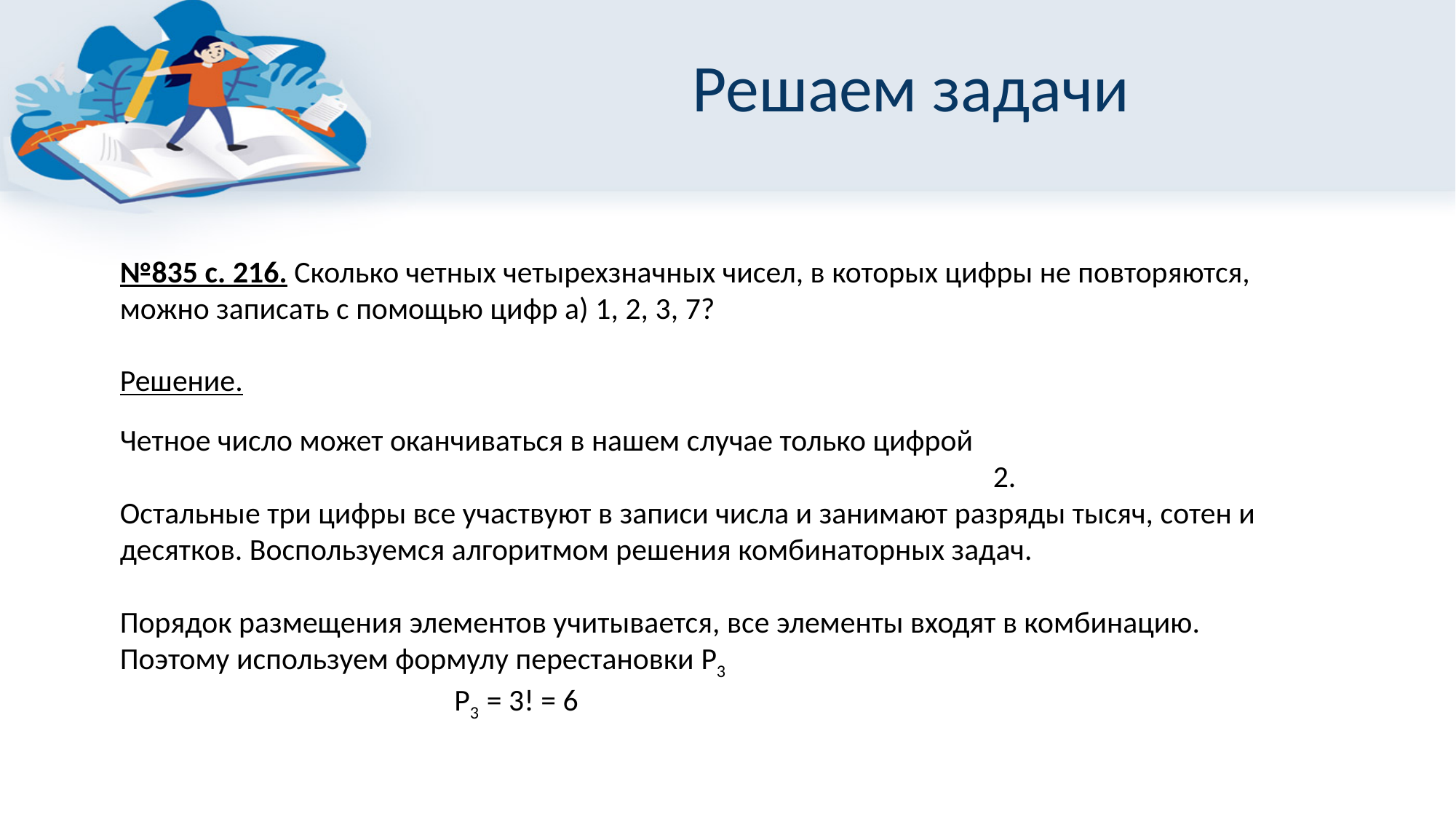

# Решаем задачи
№835 с. 216. Сколько четных четырехзначных чисел, в которых цифры не повторяются, можно записать с помощью цифр а) 1, 2, 3, 7?
Решение.
Четное число может оканчиваться в нашем случае только цифрой
								2.
Остальные три цифры все участвуют в записи числа и занимают разряды тысяч, сотен и десятков. Воспользуемся алгоритмом решения комбинаторных задач.

Порядок размещения элементов учитывается, все элементы входят в комбинацию. Поэтому используем формулу перестановки P3
			 P3  = 3! = 6